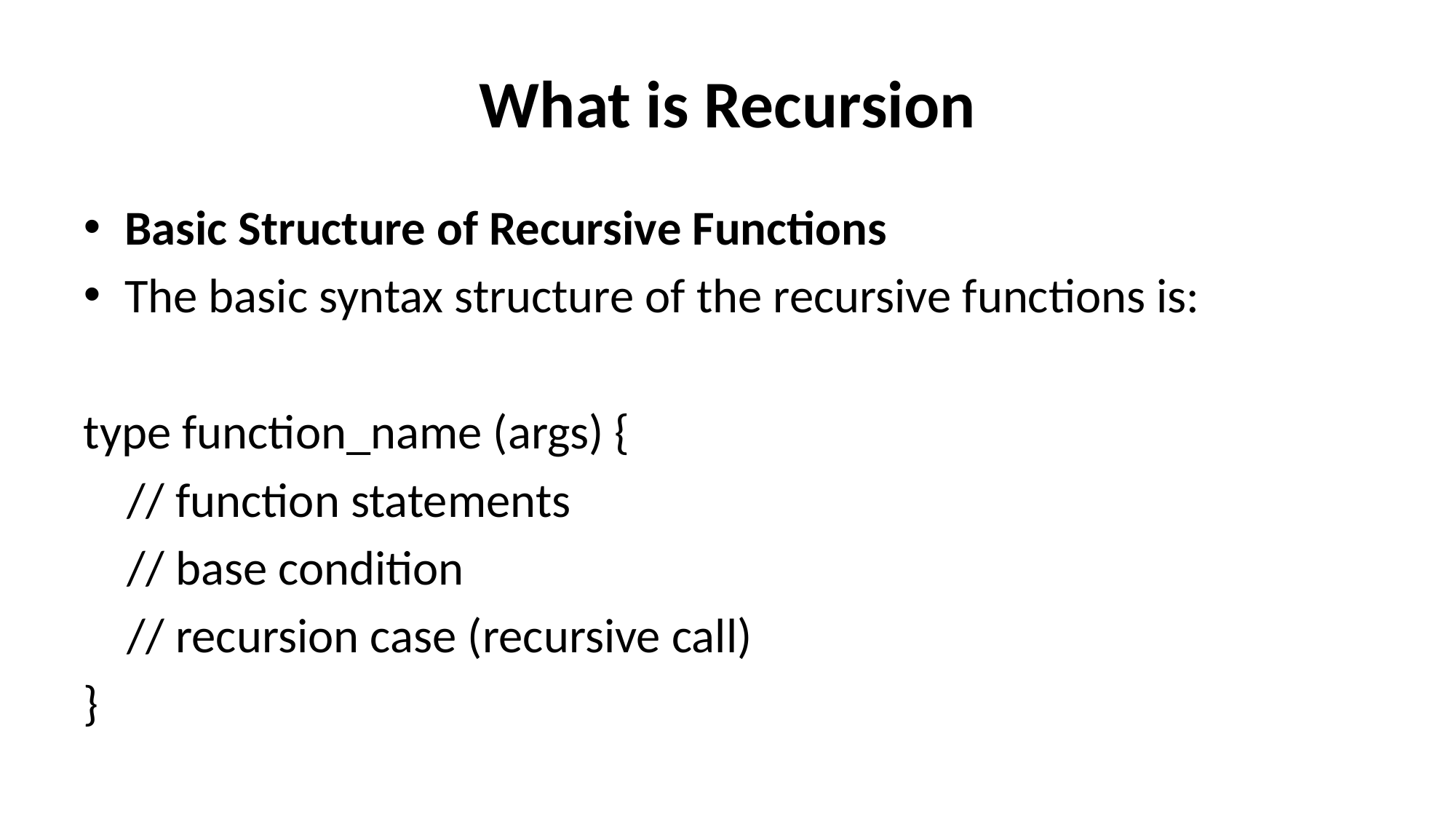

# What is Recursion
Basic Structure of Recursive Functions
The basic syntax structure of the recursive functions is:

type function_name (args) {
    // function statements
    // base condition
    // recursion case (recursive call)
}